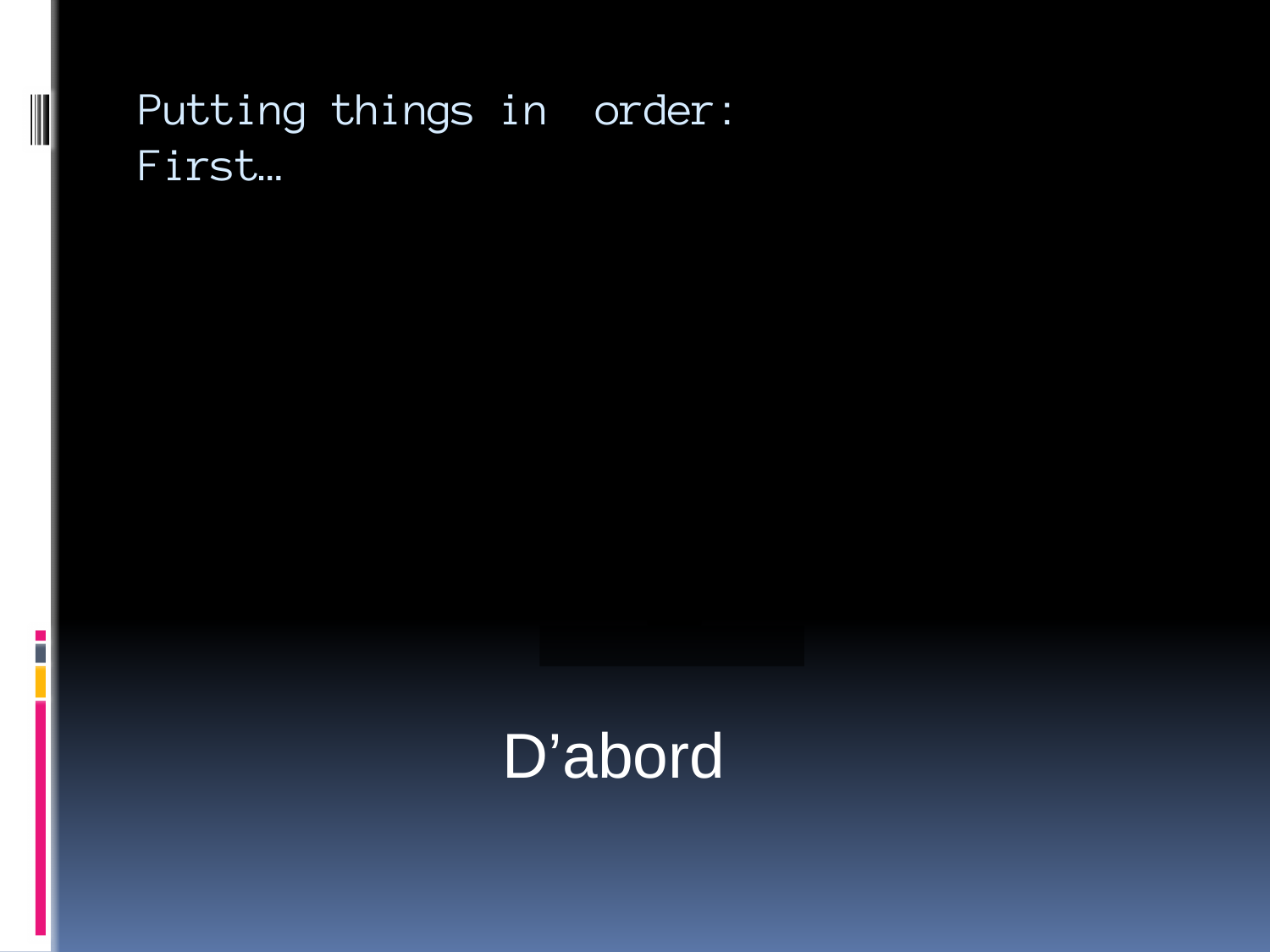

# Putting things in  order: First…
1
D’abord